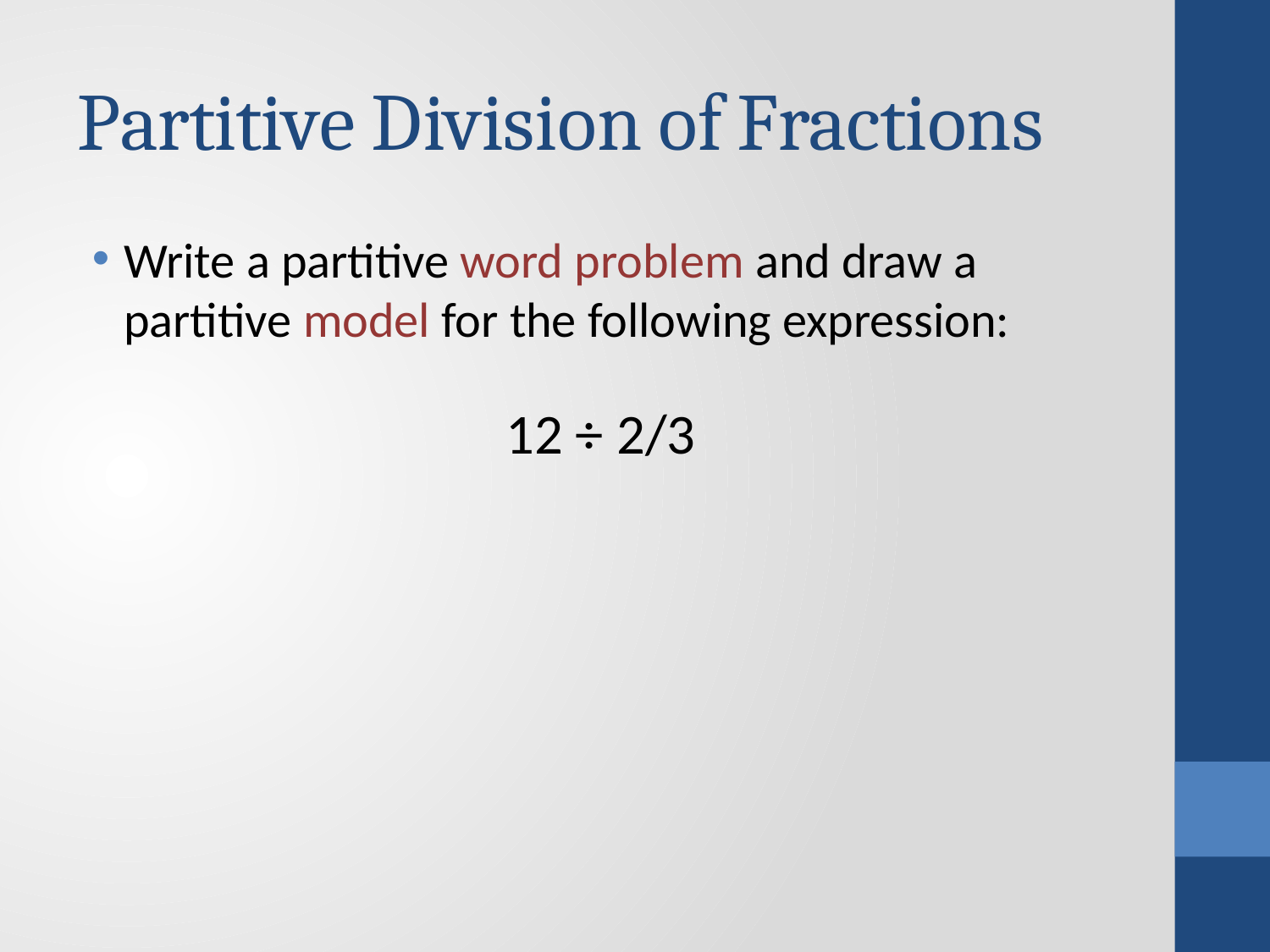

# Partitive Division of Fractions
Write a partitive word problem and draw a partitive model for the following expression:

12 ÷ 2/3